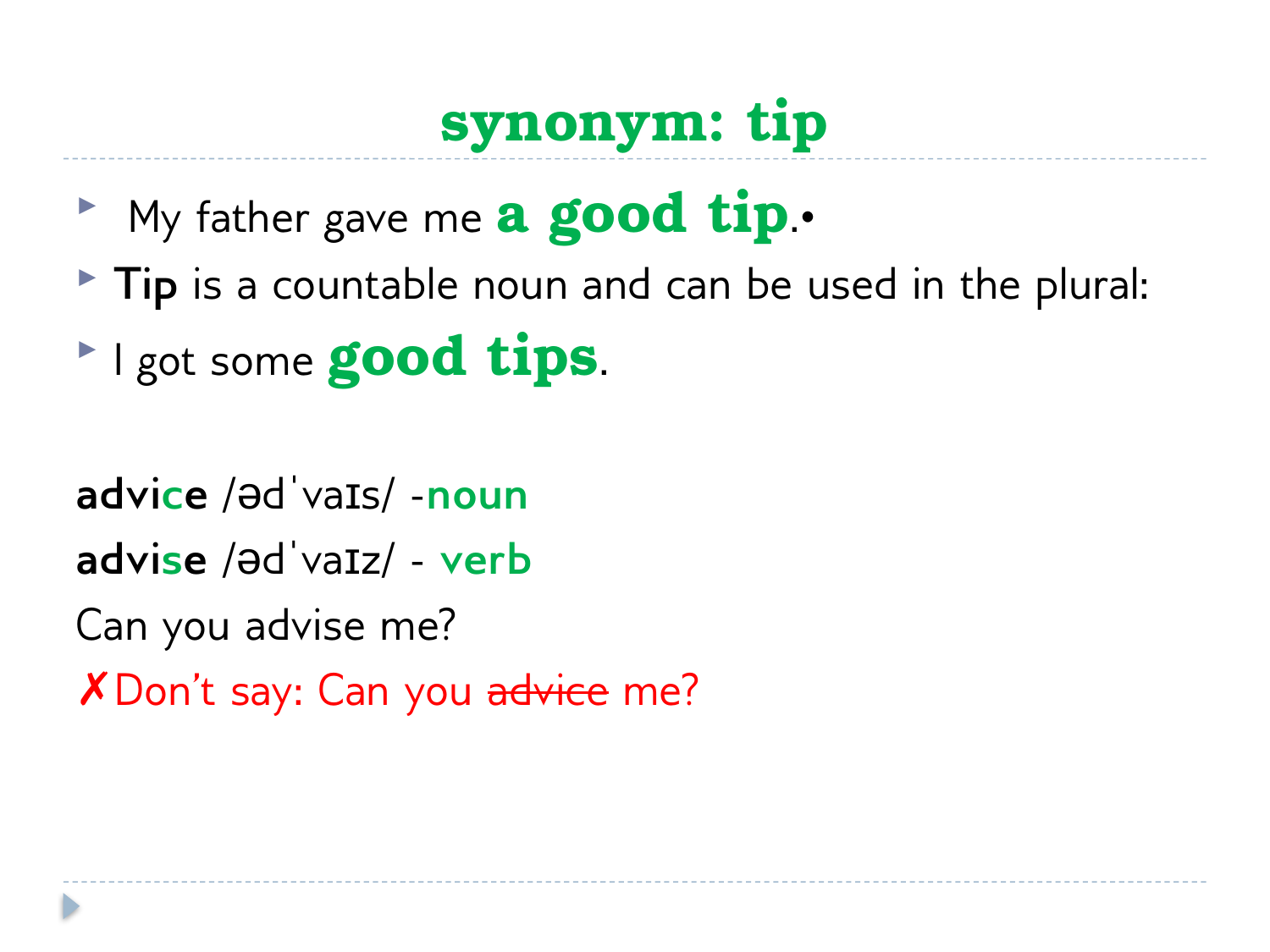

# synonym: tip
 My father gave me a good tip.•
Tip is a countable noun and can be used in the plural:
I got some good tips.

advice /ədˈvaɪs/ -noun
advise /ədˈvaɪz/ - verb
Can you advise me?
✗Don’t say: Can you advice me?